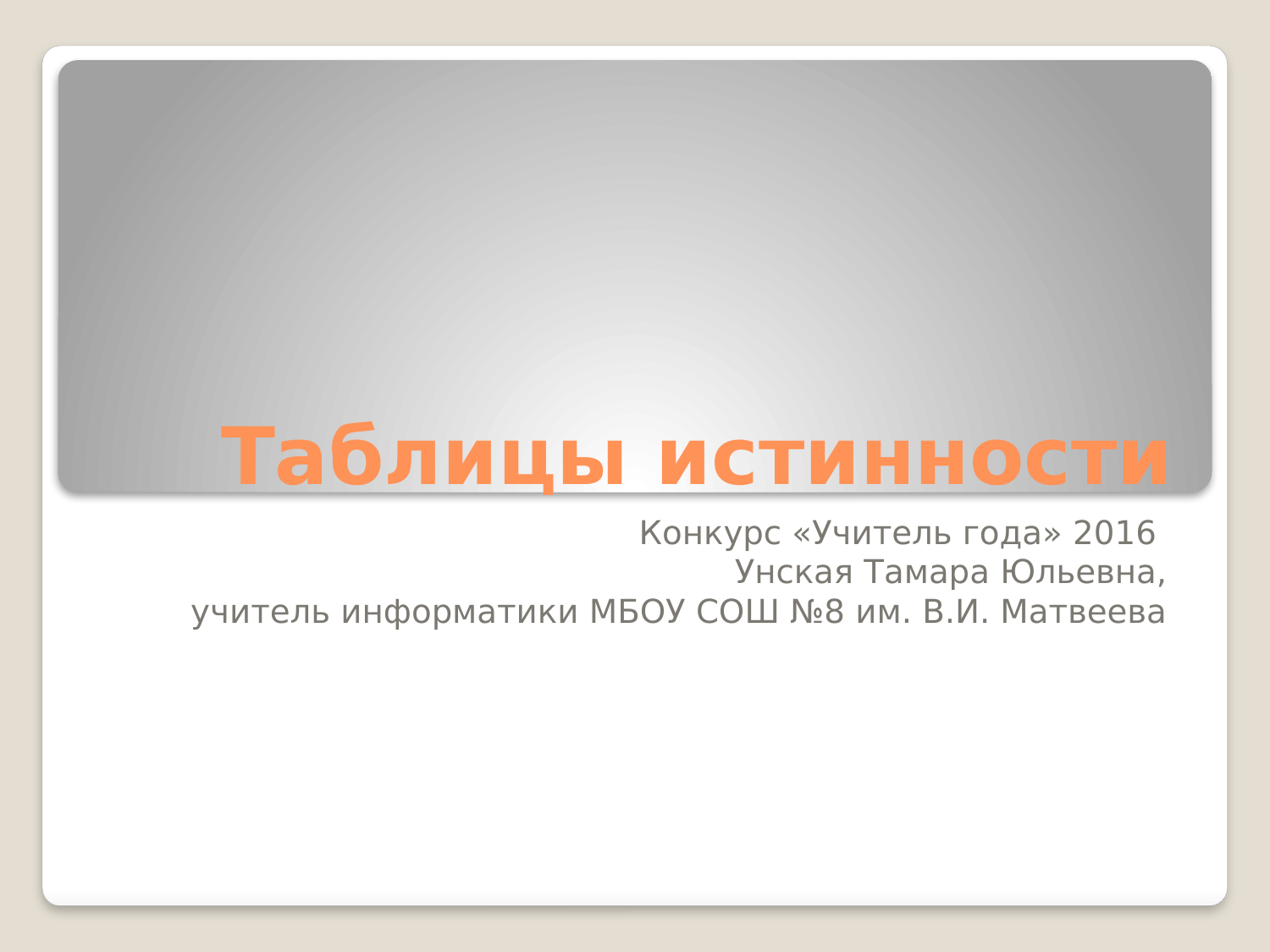

# Таблицы истинности
Конкурс «Учитель года» 2016
Унская Тамара Юльевна,
учитель информатики МБОУ СОШ №8 им. В.И. Матвеева